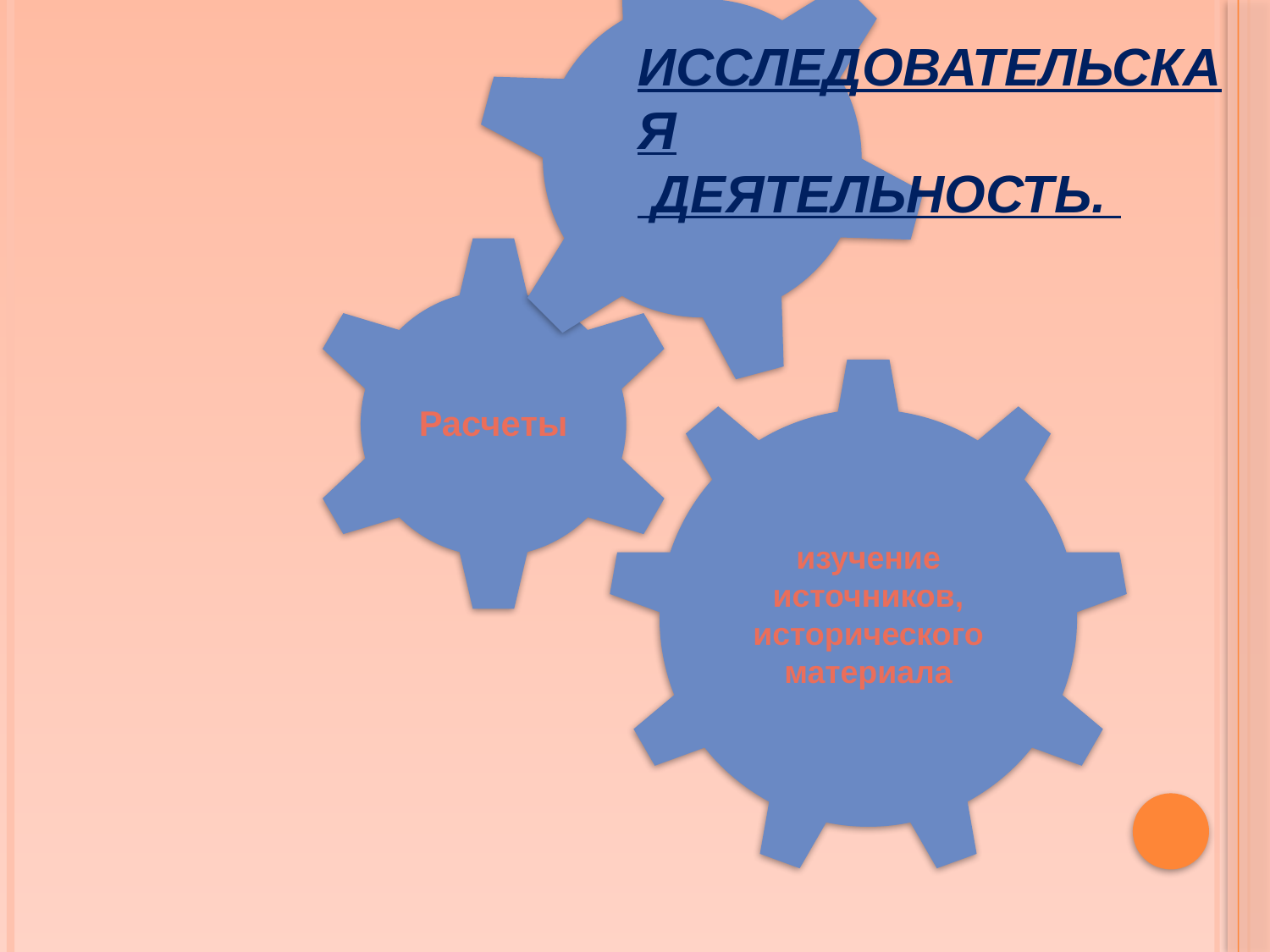

# Исследовательская деятельность.
изучение источников, исторического материала
Расчеты